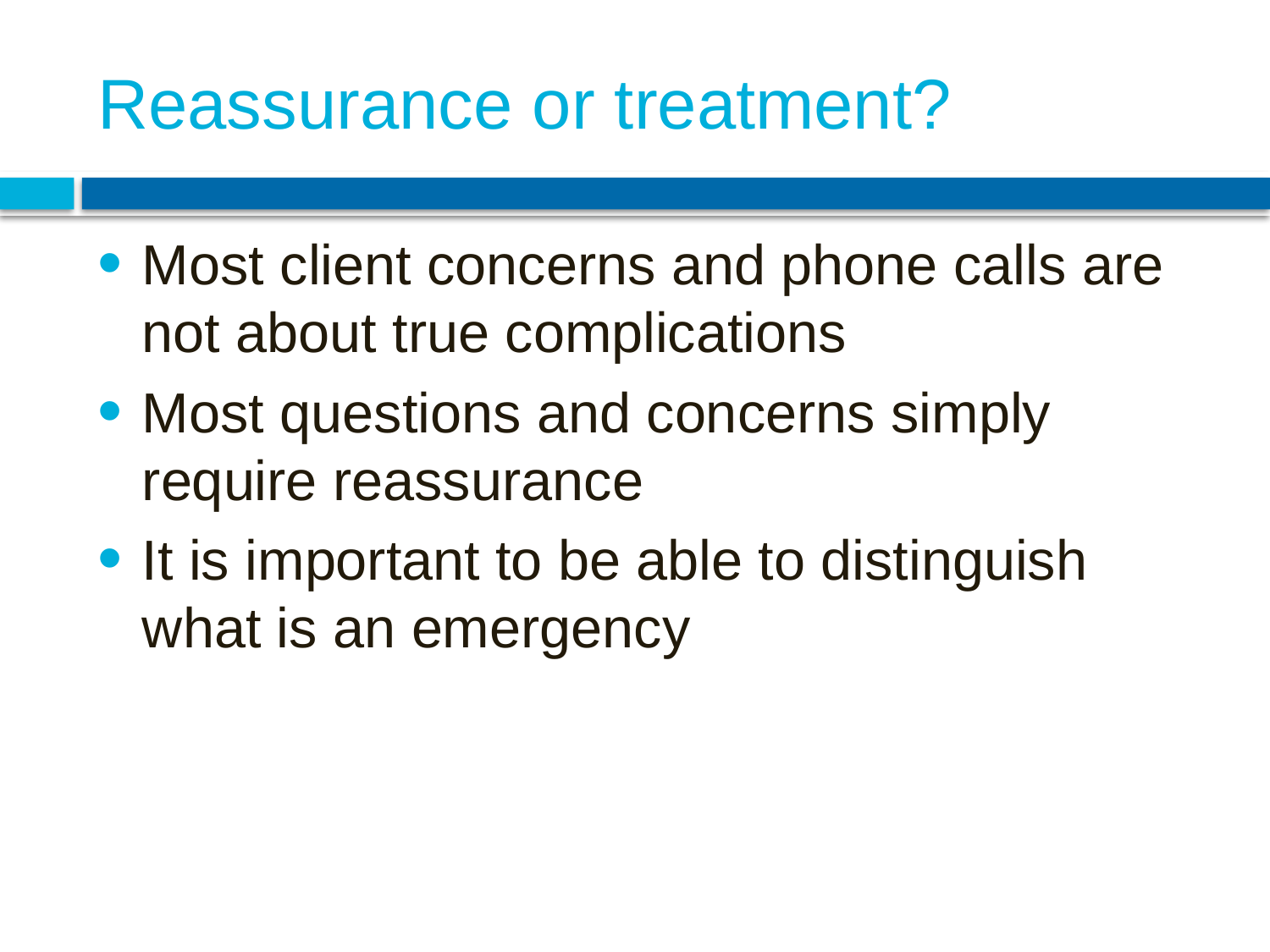

# Reassurance or treatment?
Most client concerns and phone calls are not about true complications
Most questions and concerns simply require reassurance
It is important to be able to distinguish what is an emergency